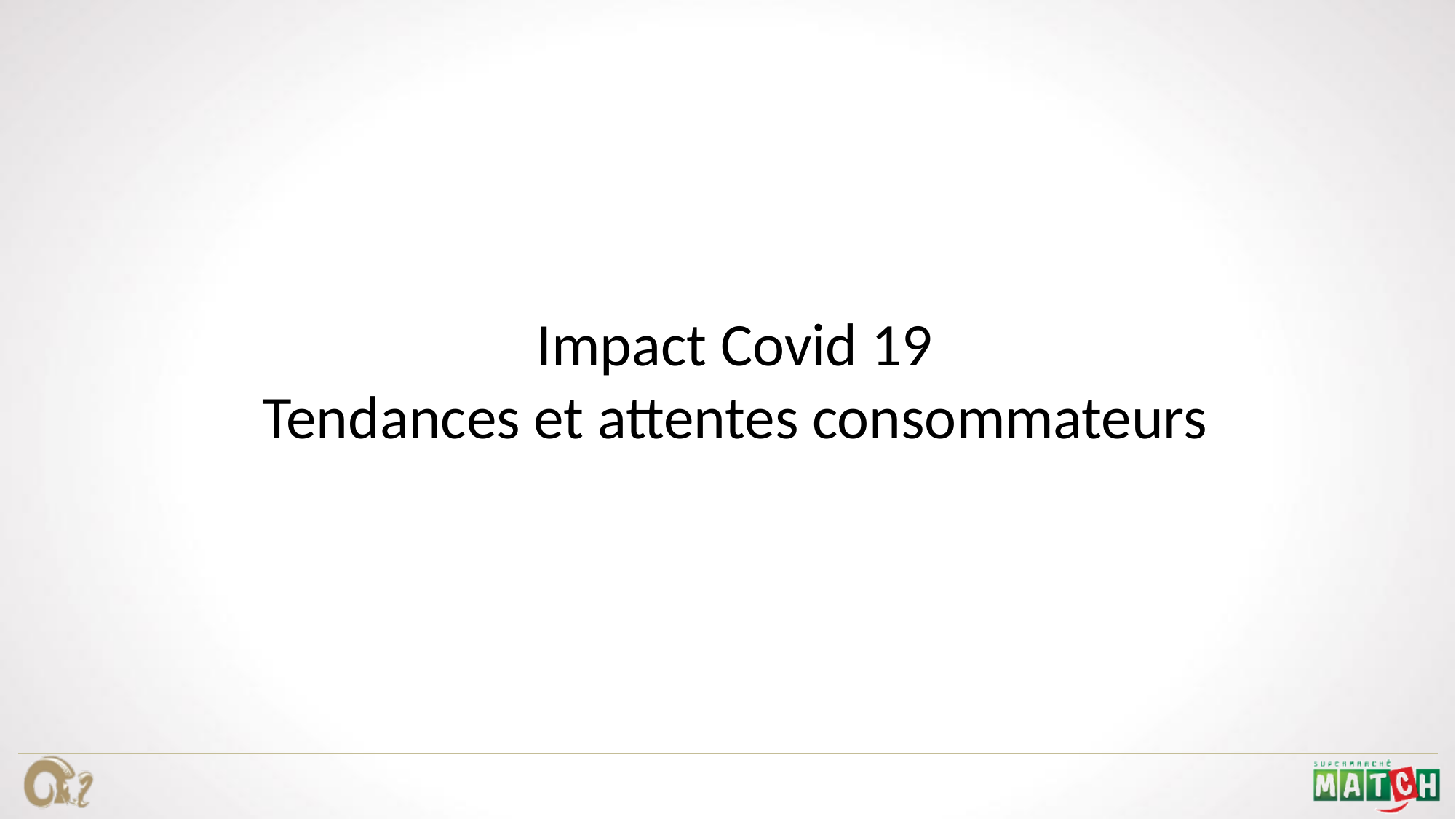

Impact Covid 19
Tendances et attentes consommateurs